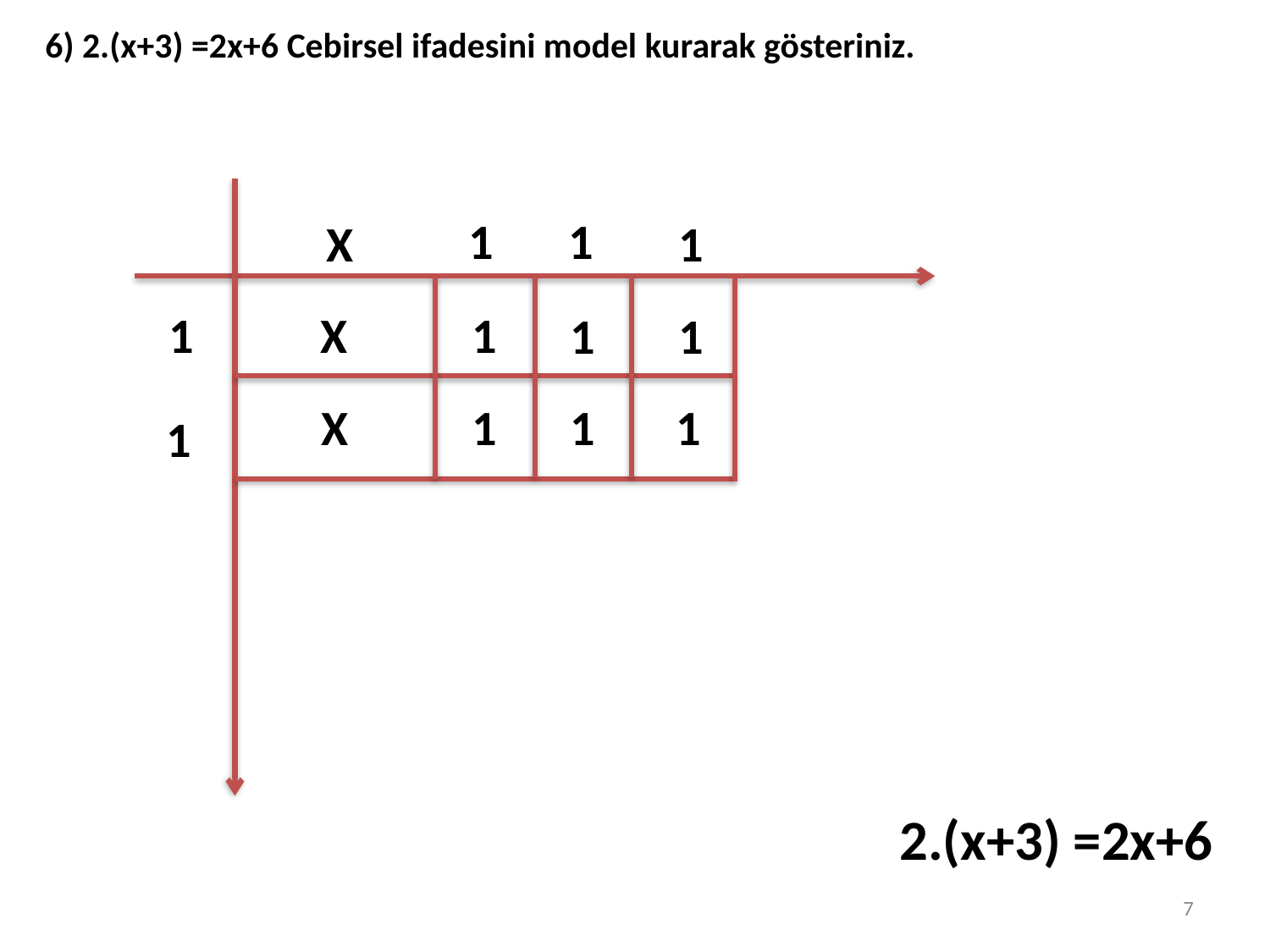

6) 2.(x+3) =2x+6 Cebirsel ifadesini model kurarak gösteriniz.
1
1
X
1
1
X
1
1
1
X
1
1
1
1
2.(x+3) =2x+6
7